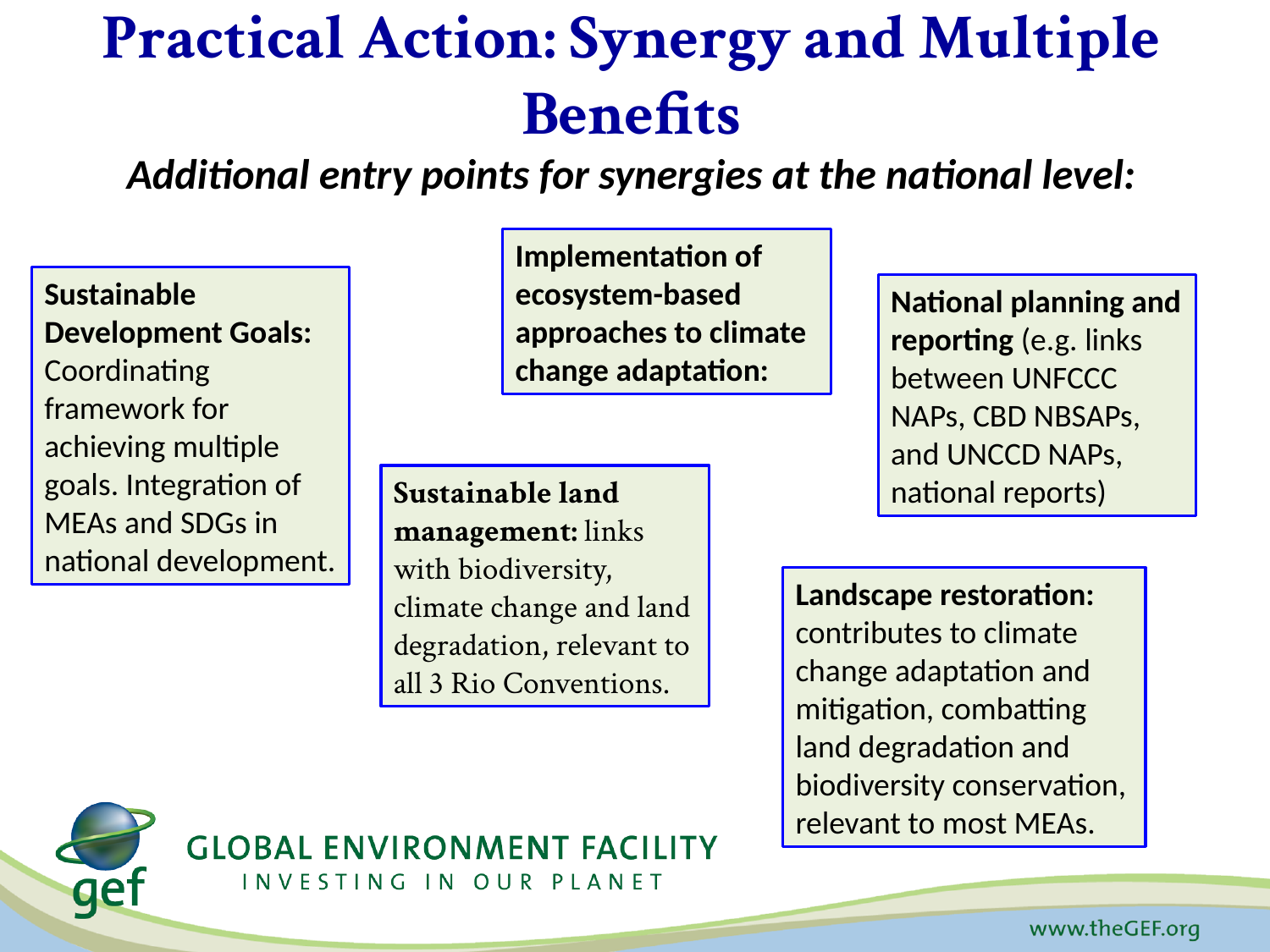

# Practical Action: Synergy and Multiple Benefits Additional entry points for synergies at the national level:
Implementation of ecosystem-based approaches to climate change adaptation:
Sustainable Development Goals: Coordinating framework for achieving multiple goals. Integration of MEAs and SDGs in national development.
National planning and reporting (e.g. links between UNFCCC NAPs, CBD NBSAPs, and UNCCD NAPs, national reports)
Sustainable land management: links with biodiversity, climate change and land degradation, relevant to all 3 Rio Conventions.
Landscape restoration: contributes to climate change adaptation and mitigation, combatting land degradation and biodiversity conservation, relevant to most MEAs.